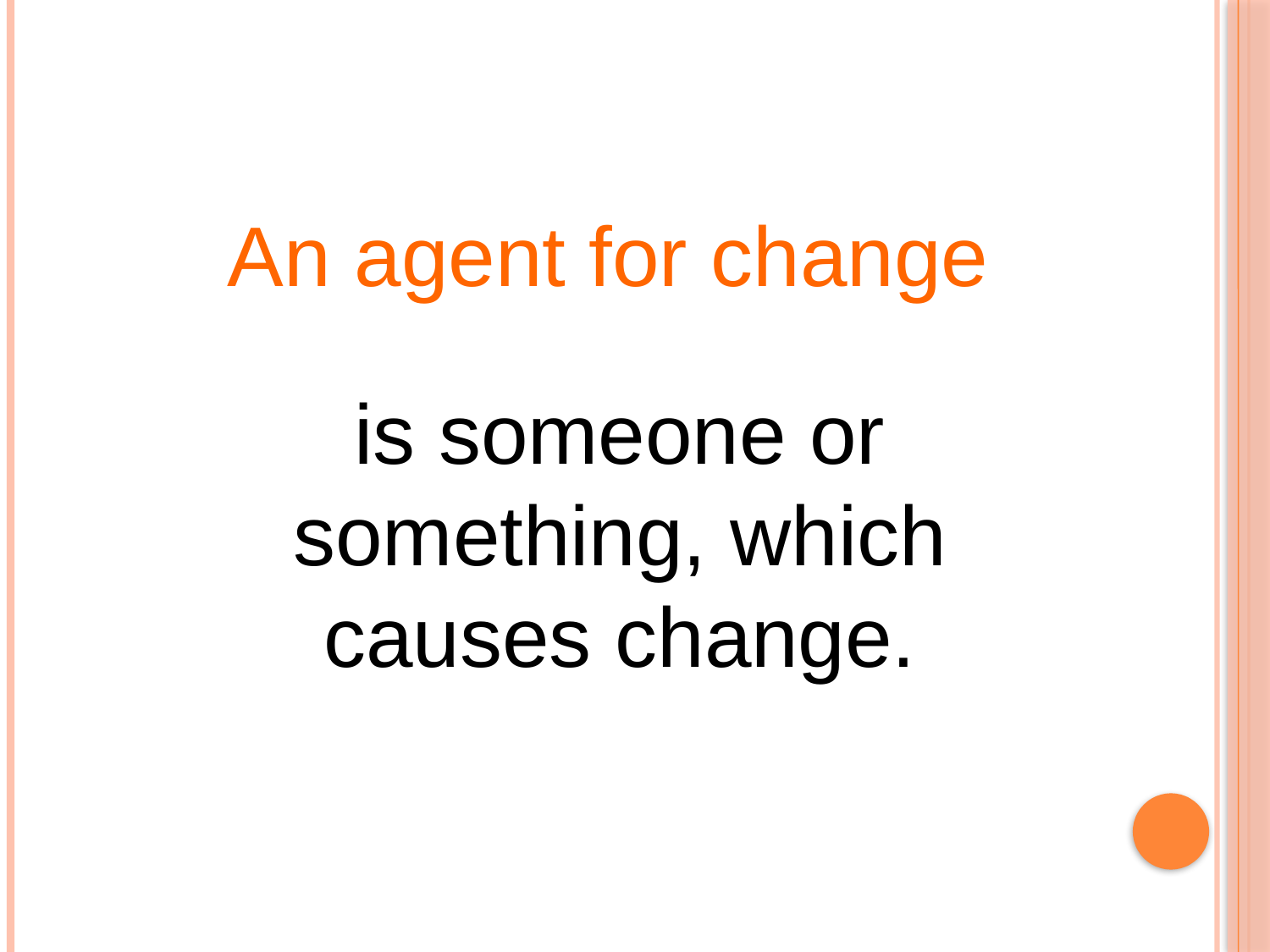

An agent for change

is someone or something, which causes change.